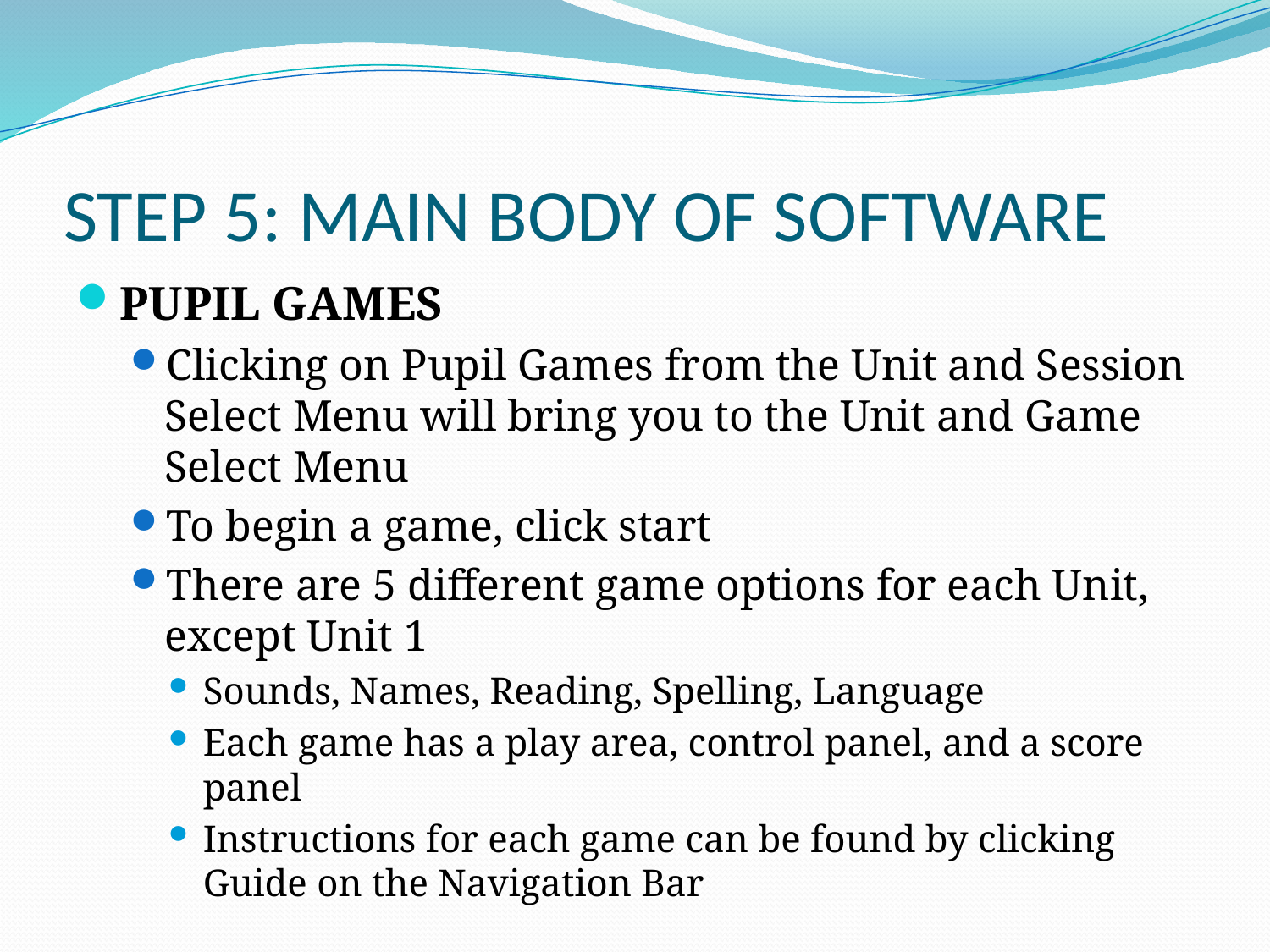

# STEP 5: MAIN BODY OF SOFTWARE
PUPIL GAMES
Clicking on Pupil Games from the Unit and Session Select Menu will bring you to the Unit and Game Select Menu
To begin a game, click start
There are 5 different game options for each Unit, except Unit 1
Sounds, Names, Reading, Spelling, Language
Each game has a play area, control panel, and a score panel
Instructions for each game can be found by clicking Guide on the Navigation Bar